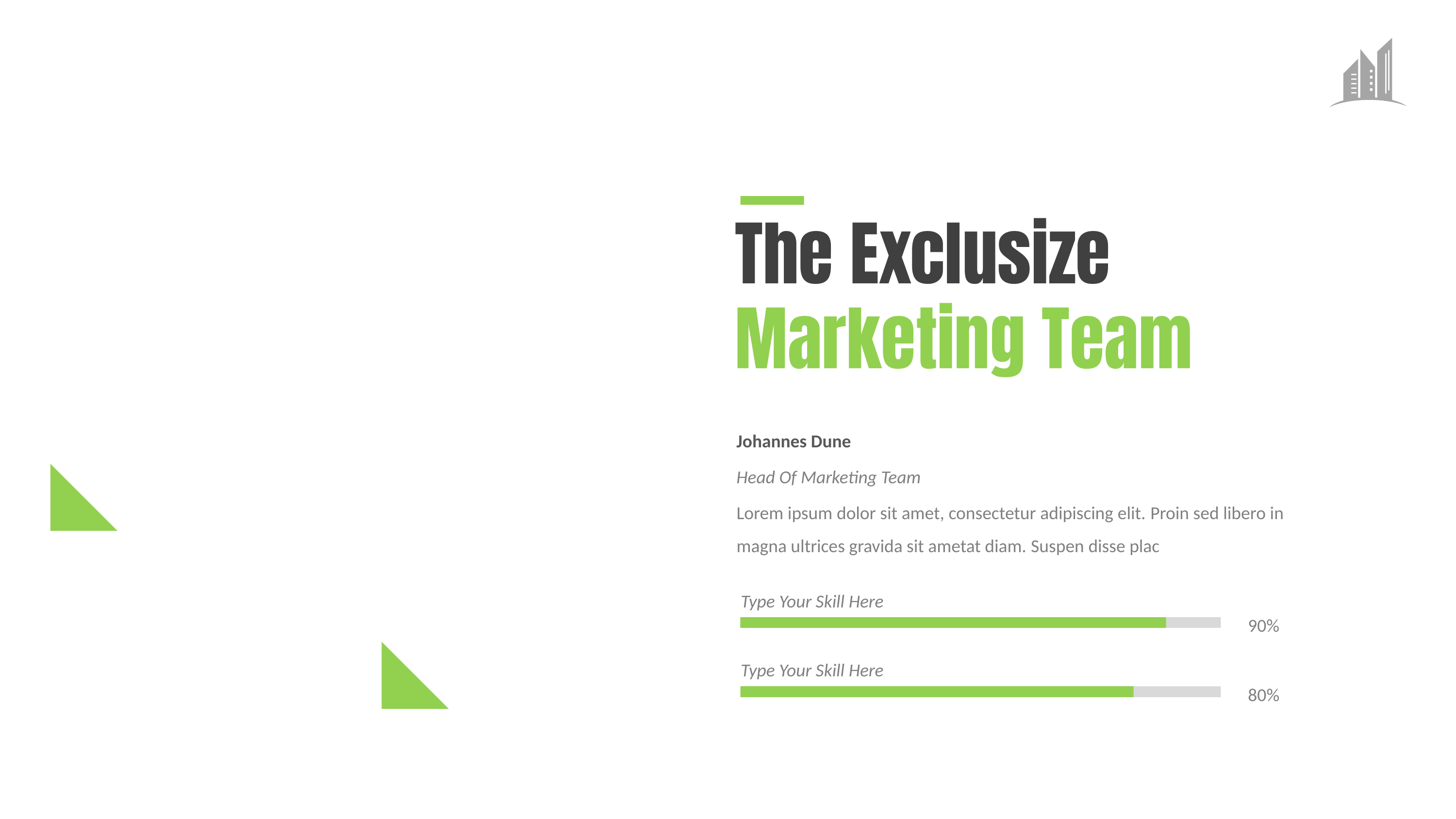

The Exclusize Marketing Team

Johannes Dune
Head Of Marketing Team

Lorem ipsum dolor sit amet, consectetur adipiscing elit. Proin sed libero in magna ultrices gravida sit ametat diam. Suspen disse plac
Type Your Skill Here
90%

Type Your Skill Here
80%